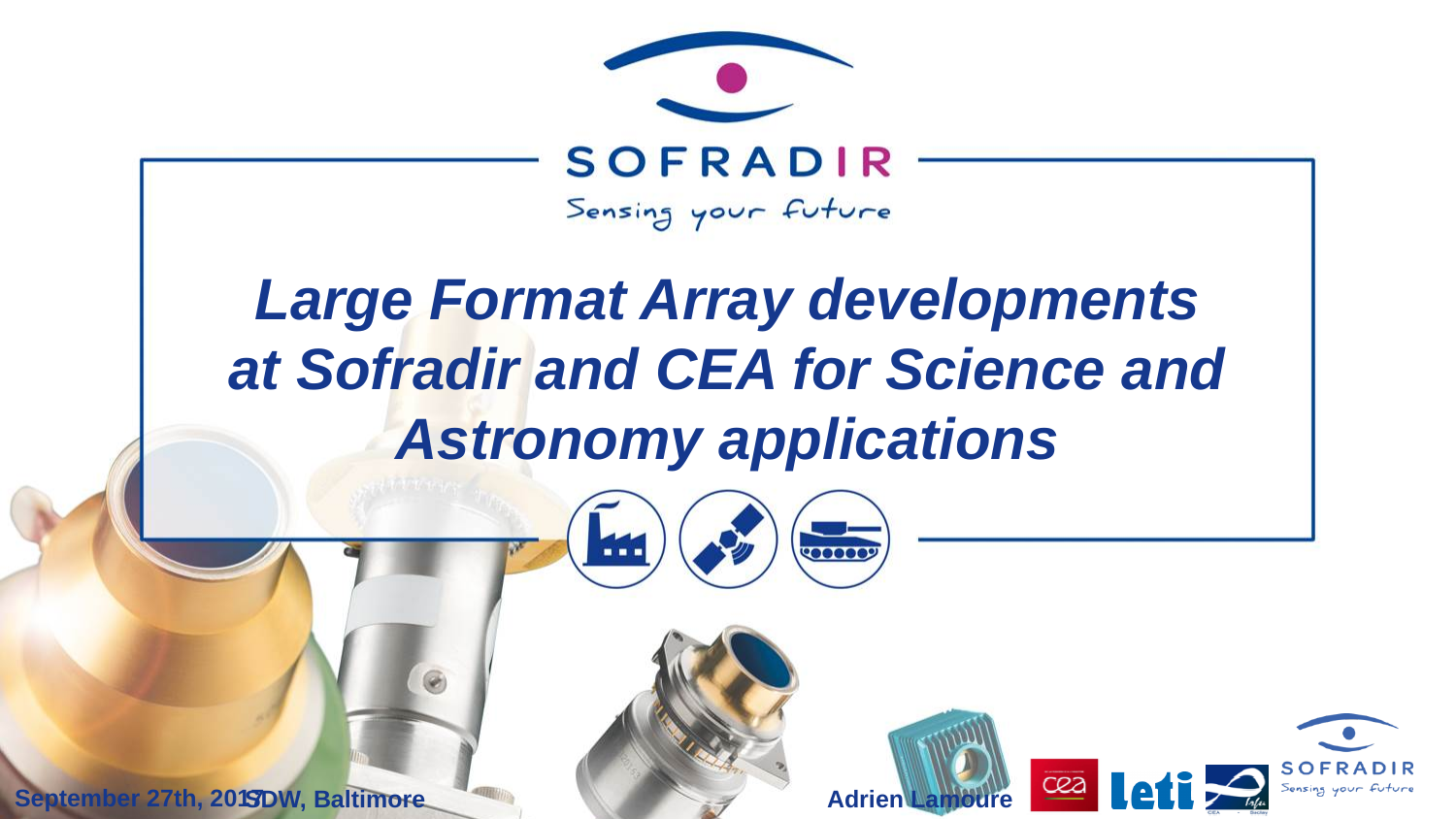

Large Format Array developments
at Sofradir and CEA for Science and Astronomy applications
September 27th, 2017
SDW, Baltimore			Adrien Lamoure